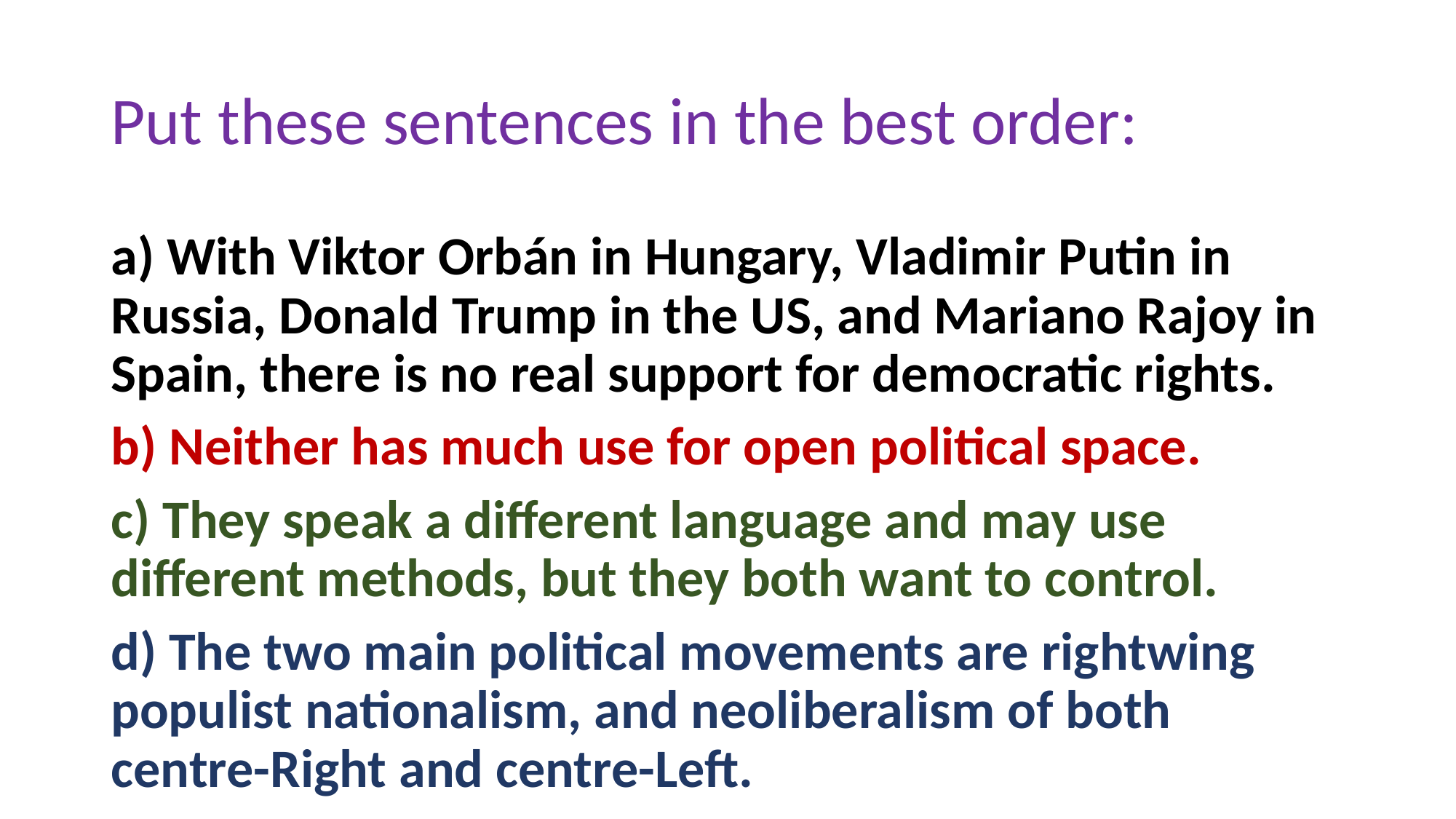

# Put these sentences in the best order:

a) With Viktor Orbán in Hungary, Vladimir Putin in Russia, Donald Trump in the US, and Mariano Rajoy in Spain, there is no real support for democratic rights.
b) Neither has much use for open political space.
c) They speak a different language and may use different methods, but they both want to control.
d) The two main political movements are rightwing populist nationalism, and neoliberalism of both centre-Right and centre-Left.